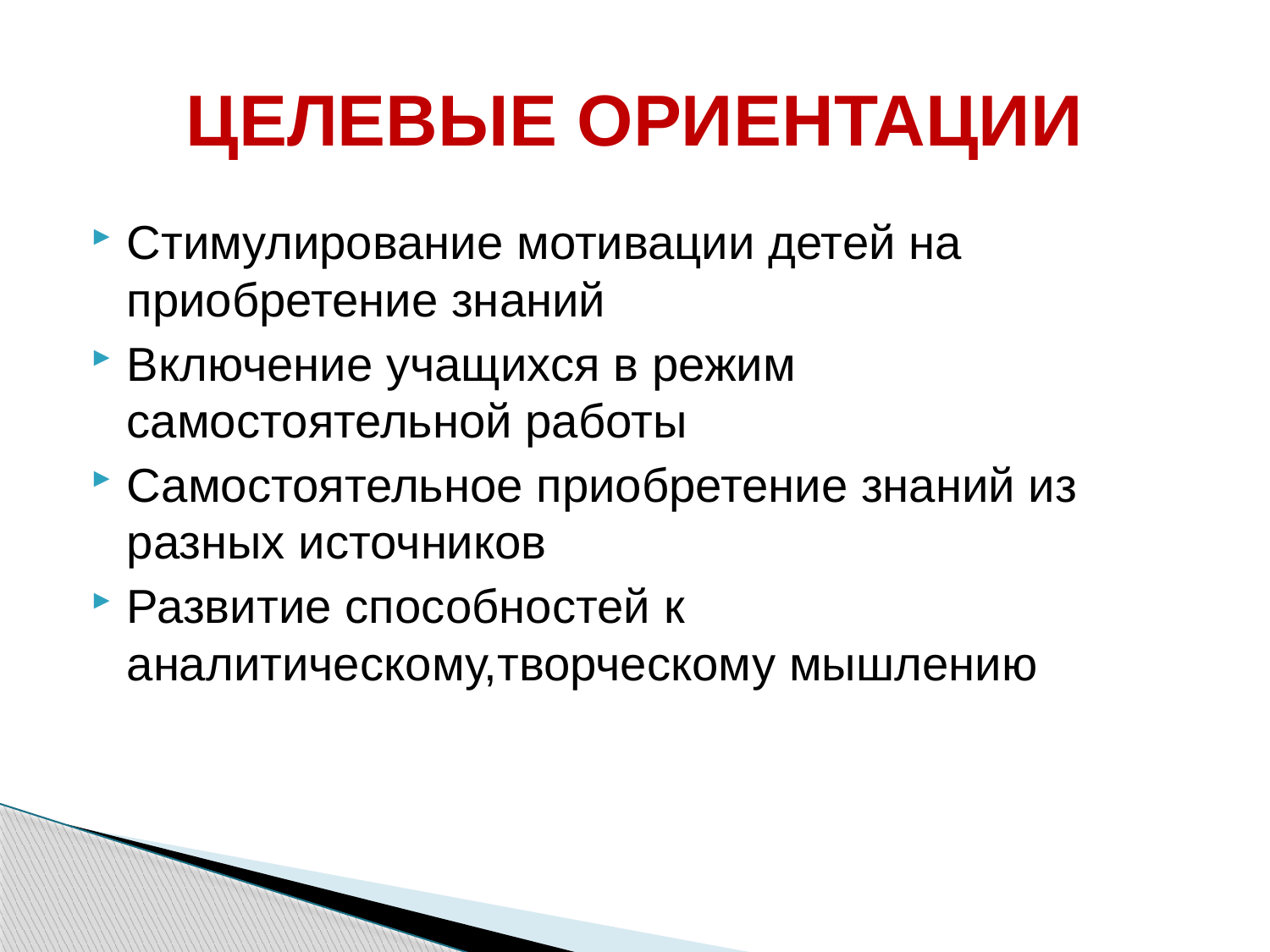

# ЦЕЛЕВЫЕ ОРИЕНТАЦИИ
Стимулирование мотивации детей на приобретение знаний
Включение учащихся в режим самостоятельной работы
Самостоятельное приобретение знаний из разных источников
Развитие способностей к аналитическому,творческому мышлению